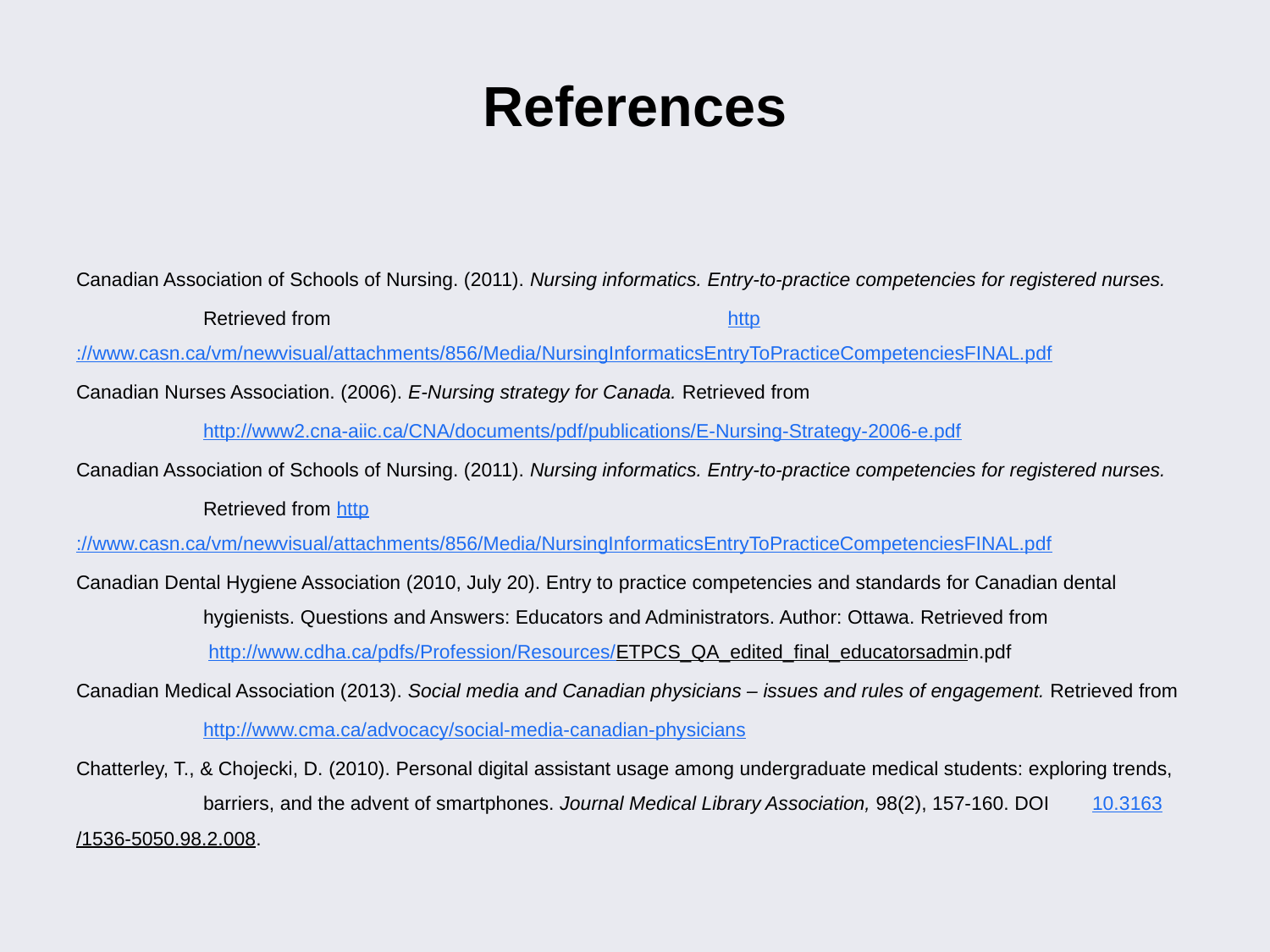

# References
Canadian Association of Schools of Nursing. (2011). Nursing informatics. Entry-to-practice competencies for registered nurses.
	Retrieved from 			   http://www.casn.ca/vm/newvisual/attachments/856/Media/NursingInformaticsEntryToPracticeCompetenciesFINAL.pdf
Canadian Nurses Association. (2006). E-Nursing strategy for Canada. Retrieved from
	http://www2.cna-aiic.ca/CNA/documents/pdf/publications/E-Nursing-Strategy-2006-e.pdf
Canadian Association of Schools of Nursing. (2011). Nursing informatics. Entry-to-practice competencies for registered nurses.
 	Retrieved from http://www.casn.ca/vm/newvisual/attachments/856/Media/NursingInformaticsEntryToPracticeCompetenciesFINAL.pdf
Canadian Dental Hygiene Association (2010, July 20). Entry to practice competencies and standards for Canadian dental 	hygienists. Questions and Answers: Educators and Administrators. Author: Ottawa. Retrieved from  		 http://www.cdha.ca/pdfs/Profession/Resources/ETPCS_QA_edited_final_educatorsadmin.pdf
Canadian Medical Association (2013). Social media and Canadian physicians – issues and rules of engagement. Retrieved from
	http://www.cma.ca/advocacy/social-media-canadian-physicians
Chatterley, T., & Chojecki, D. (2010). Personal digital assistant usage among undergraduate medical students: exploring trends, 	barriers, and the advent of smartphones. Journal Medical Library Association, 98(2), 157-160. DOI 	10.3163/1536-5050.98.2.008.